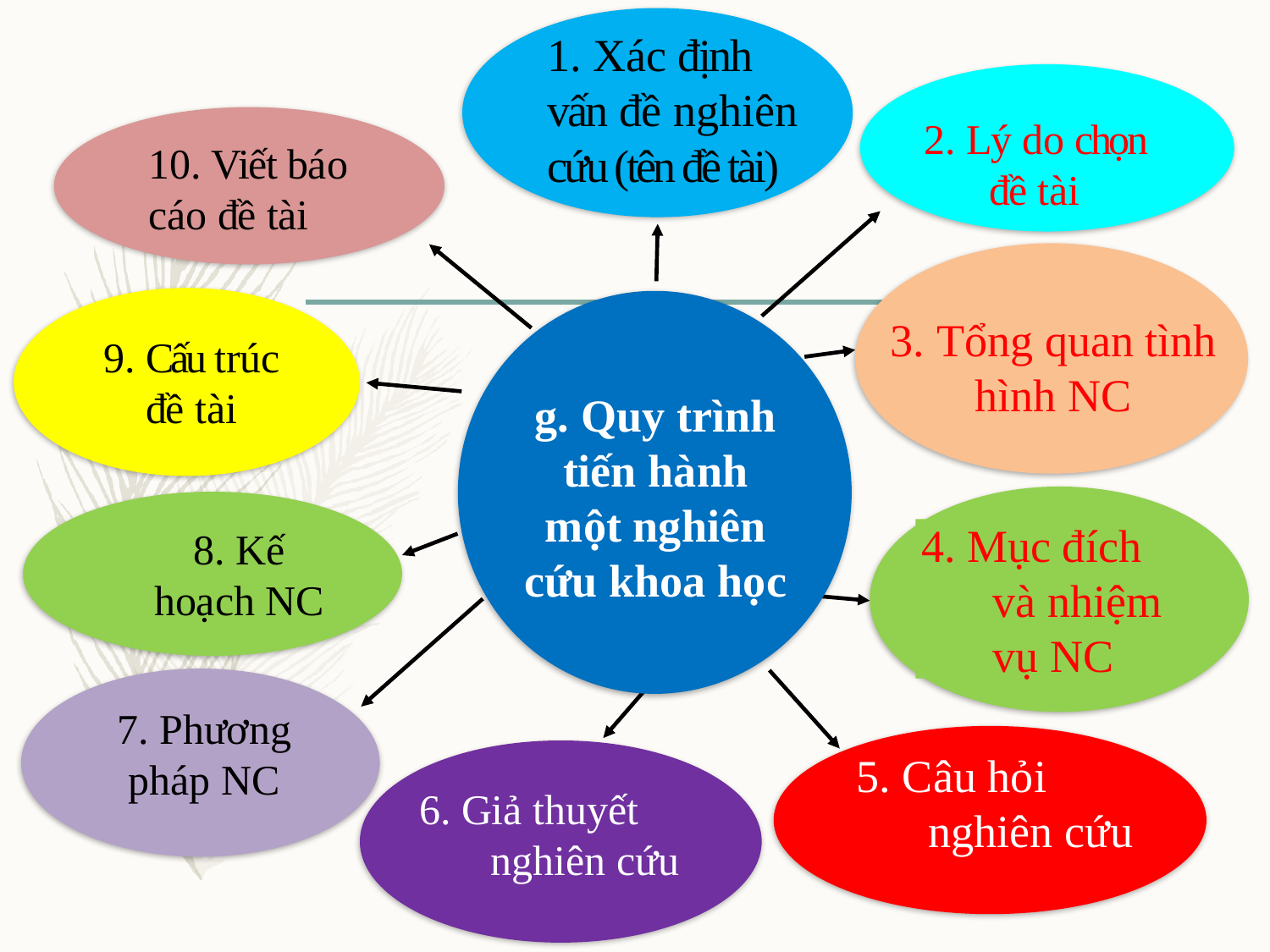

1. Xác định vấn đề nghiên cứu (tên đề tài)

2. Lý do chọn đề tài

10. Viết báo cáo đề tài

3. Tổng quan tình hình NC
9. Cấu trúc đề tài

g. Quy trình tiến hành một nghiên cứu khoa học

4. Mục đích và nhiệm vụ NC

8. Kế hoạch NC

7. Phương pháp NC

5. Câu hỏi nghiên cứu
6. Giả thuyết nghiên cứu